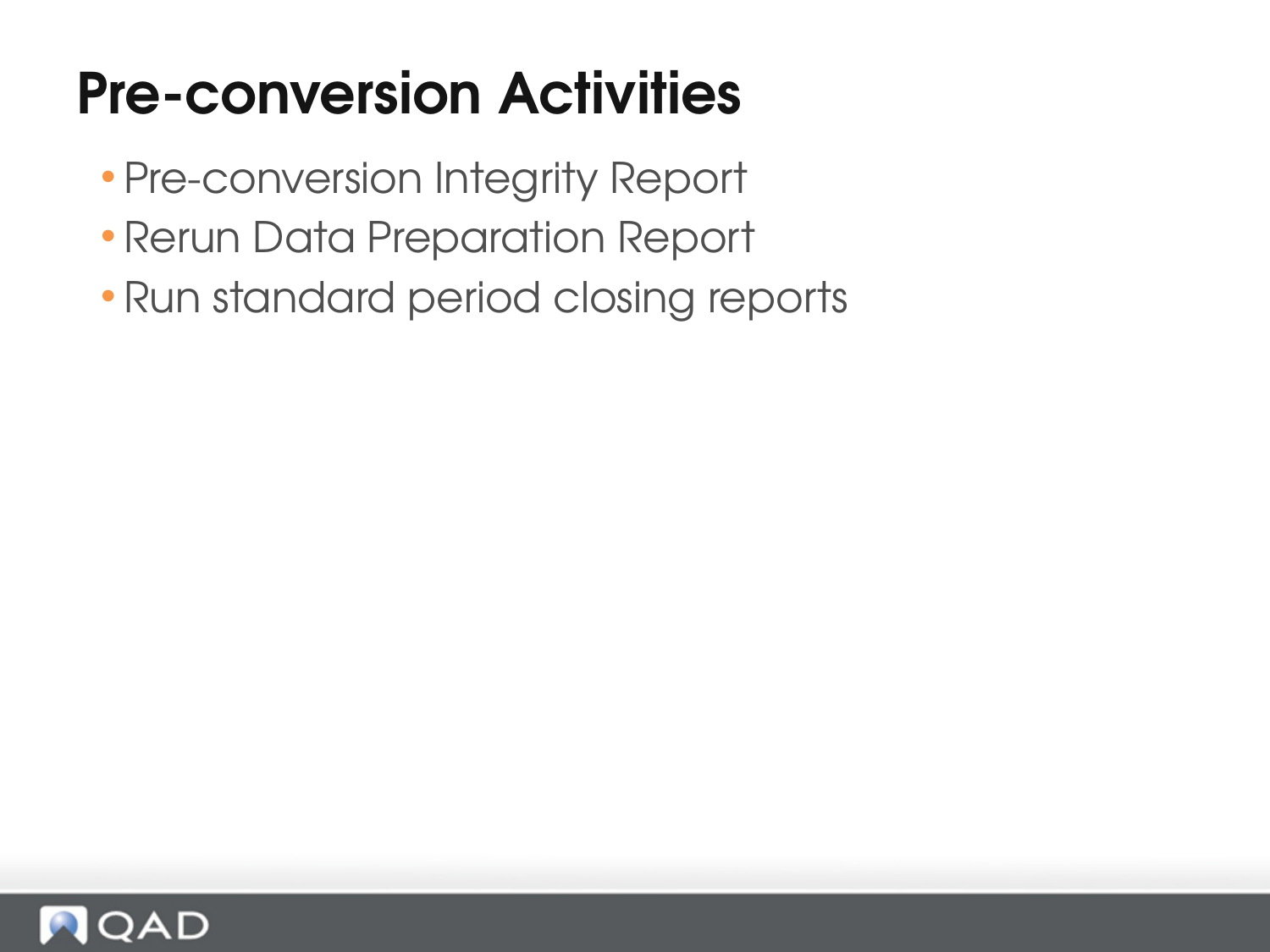

# Pre-conversion Activities
Pre-conversion Integrity Report
Rerun Data Preparation Report
Run standard period closing reports